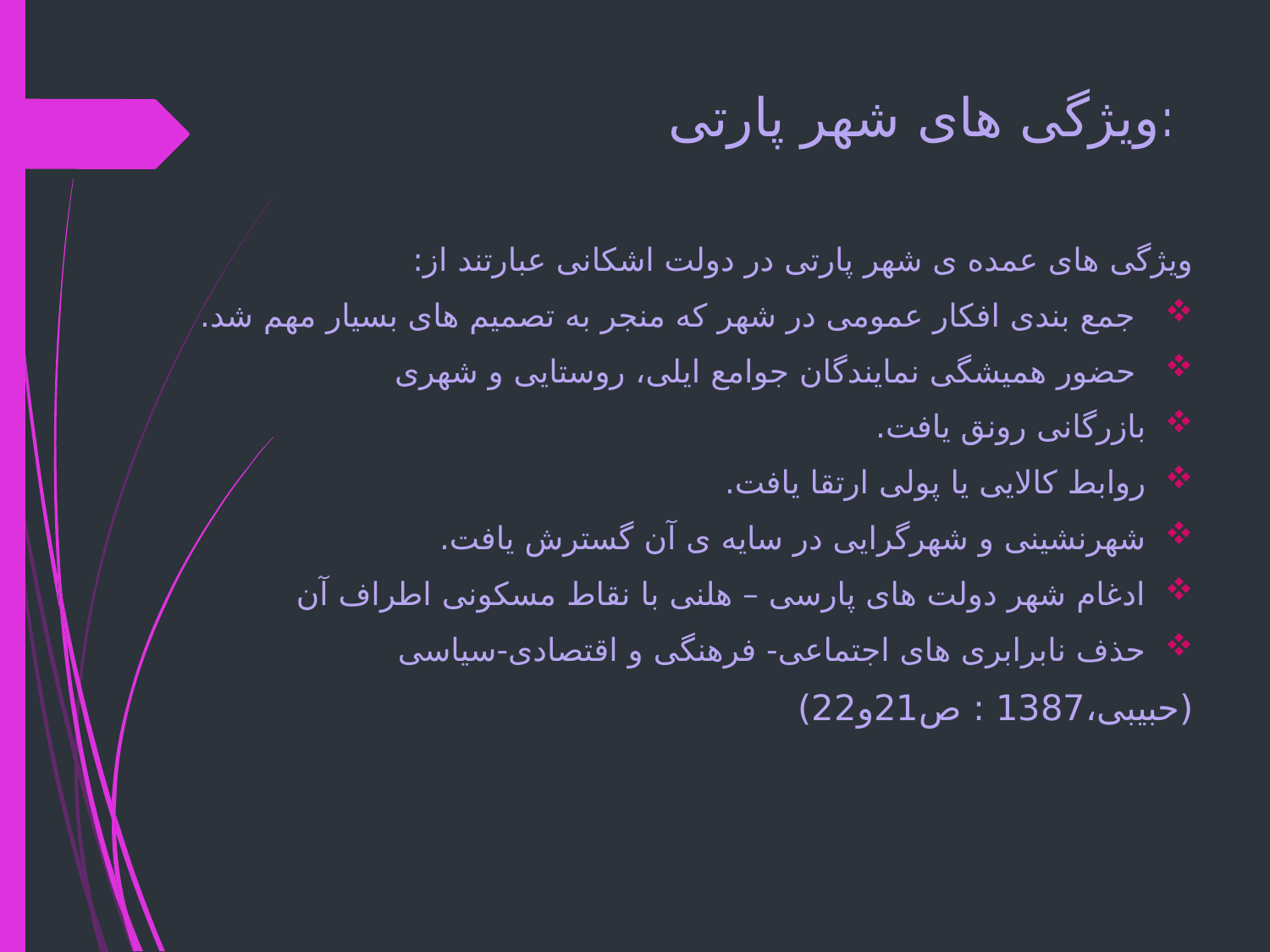

# ویژگی های شهر پارتی:
ویژگی های عمده ی شهر پارتی در دولت اشکانی عبارتند از:
 جمع بندی افکار عمومی در شهر که منجر به تصمیم های بسیار مهم شد.
 حضور همیشگی نمایندگان جوامع ایلی، روستایی و شهری
بازرگانی رونق یافت.
روابط کالایی یا پولی ارتقا یافت.
شهرنشینی و شهرگرایی در سایه ی آن گسترش یافت.
ادغام شهر دولت های پارسی – هلنی با نقاط مسکونی اطراف آن
حذف نابرابری های اجتماعی- فرهنگی و اقتصادی-سیاسی
(حبیبی،1387 : ص21و22)